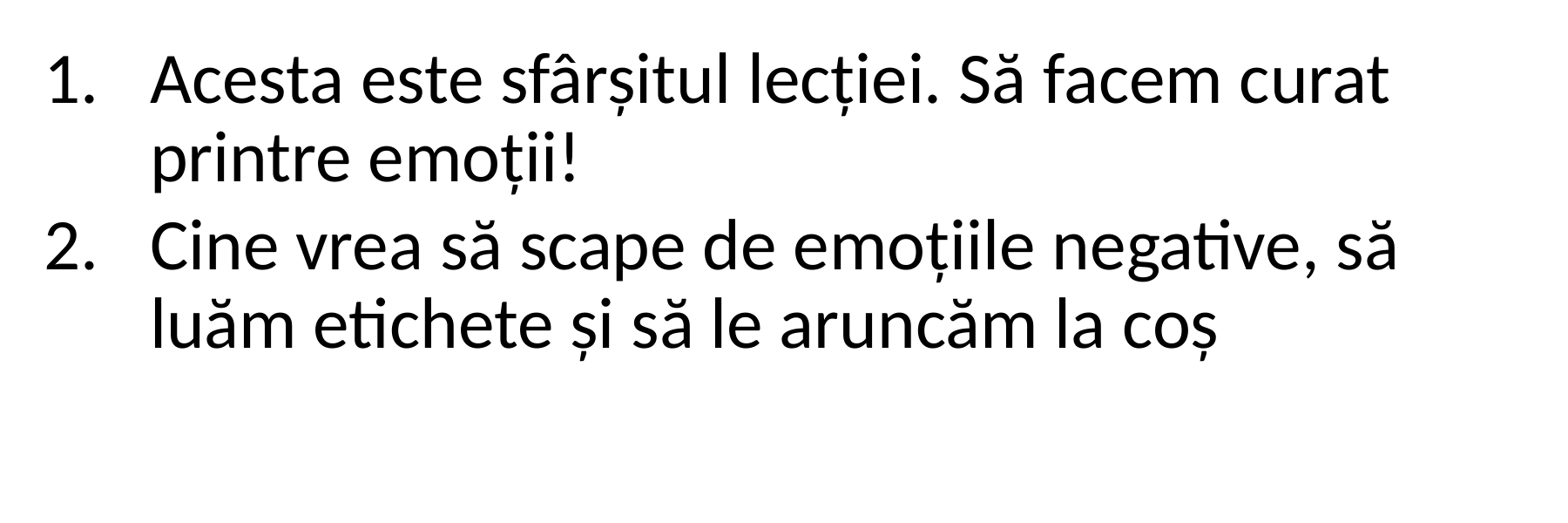

Acesta este sfârșitul lecției. Să facem curat printre emoții!
Cine vrea să scape de emoțiile negative, să luăm etichete și să le aruncăm la coș